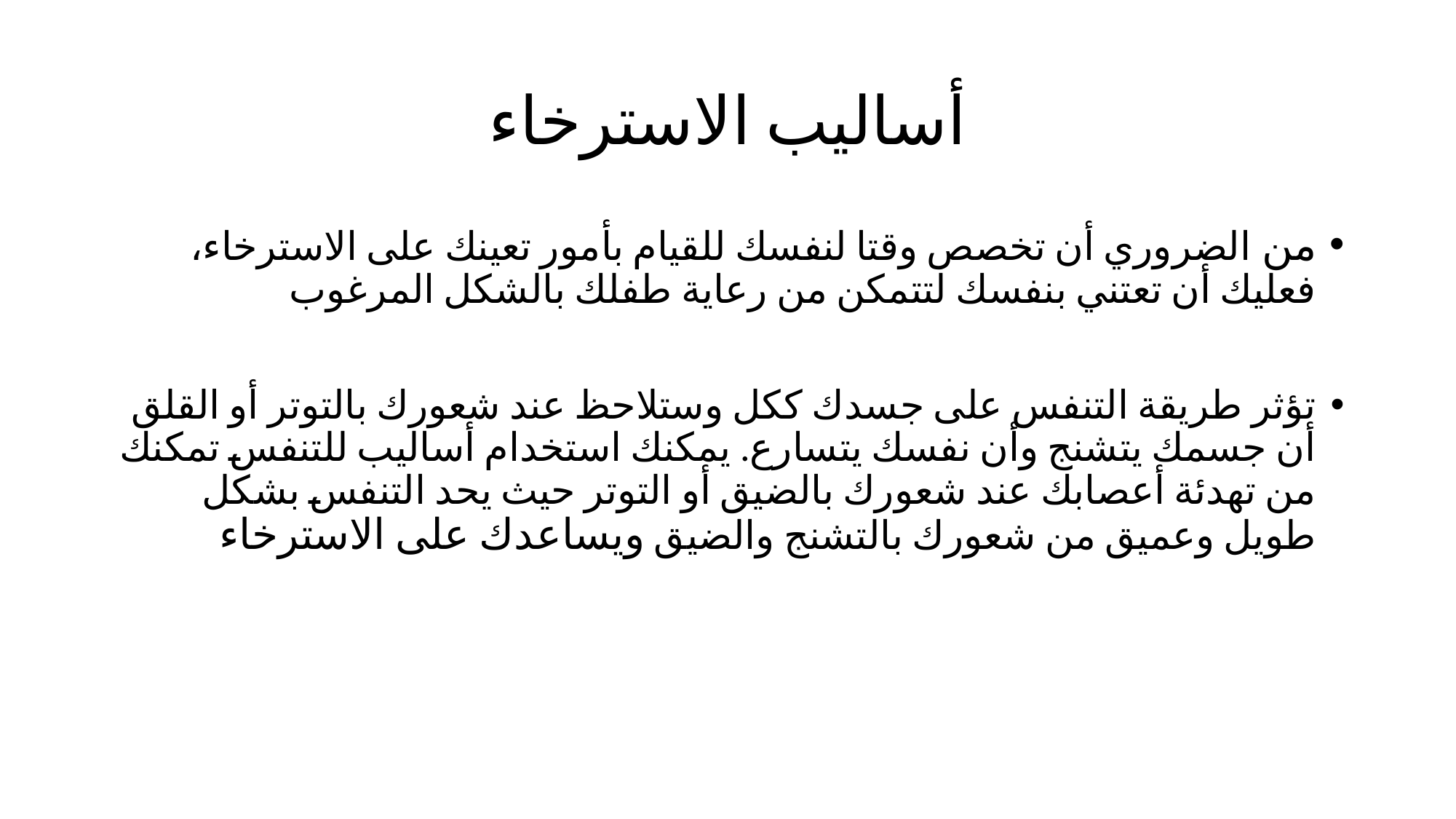

# أساليب الاسترخاء
من الضروري أن تخصص وقتا لنفسك للقيام بأمور تعينك على الاسترخاء، فعليك أن تعتني بنفسك لتتمكن من رعاية طفلك بالشكل المرغوب

تؤثر طريقة التنفس على جسدك ككل وستلاحظ عند شعورك بالتوتر أو القلق أن جسمك يتشنج وأن نفسك يتسارع. يمكنك استخدام أساليب للتنفس تمكنك من تهدئة أعصابك عند شعورك بالضيق أو التوتر حيث يحد التنفس بشكل طويل وعميق من شعورك بالتشنج والضيق ويساعدك على الاسترخاء